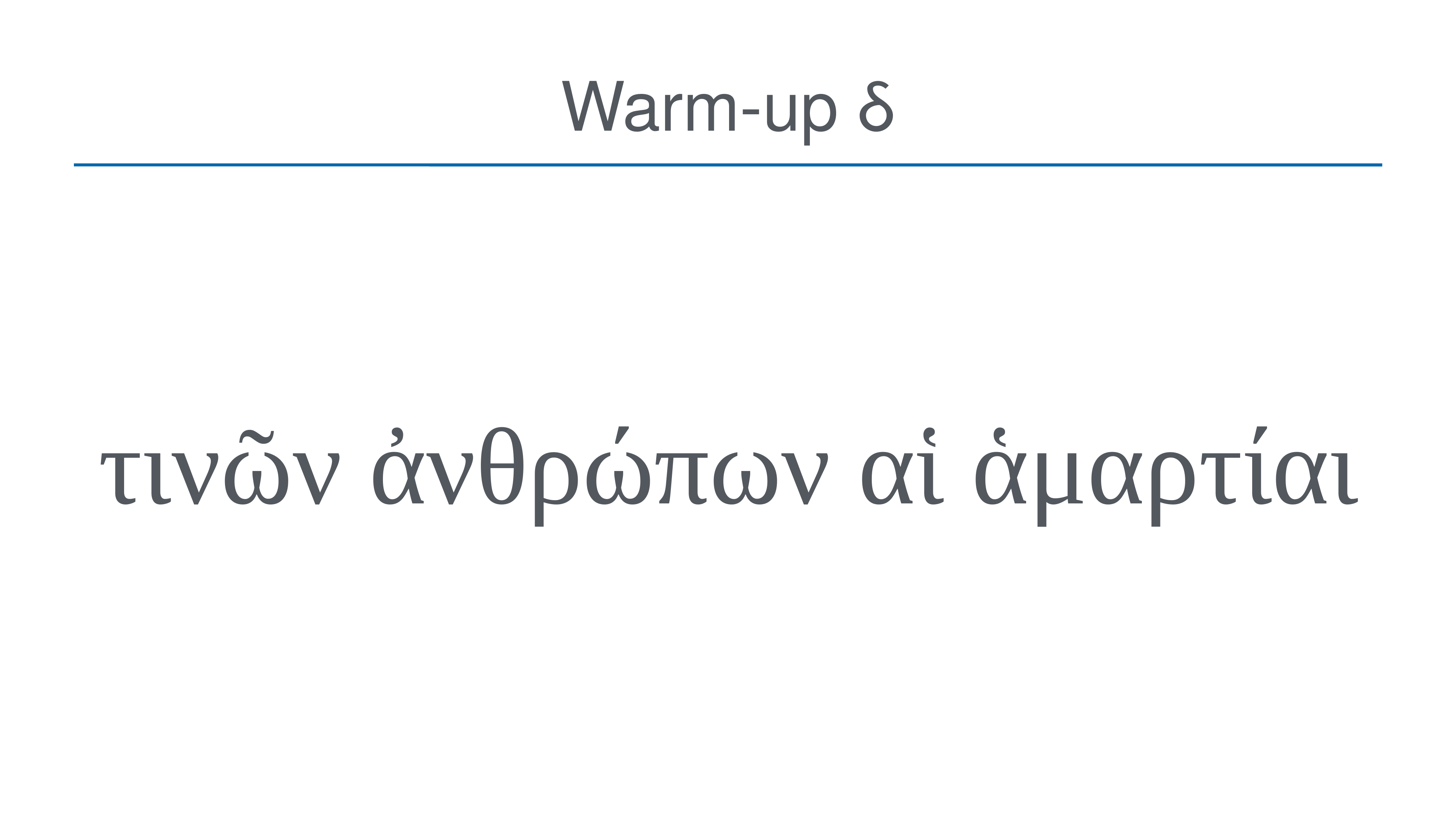

# Warm-up δ
τινῶν ἀνθρώπων αἱ ἁμαρτίαι